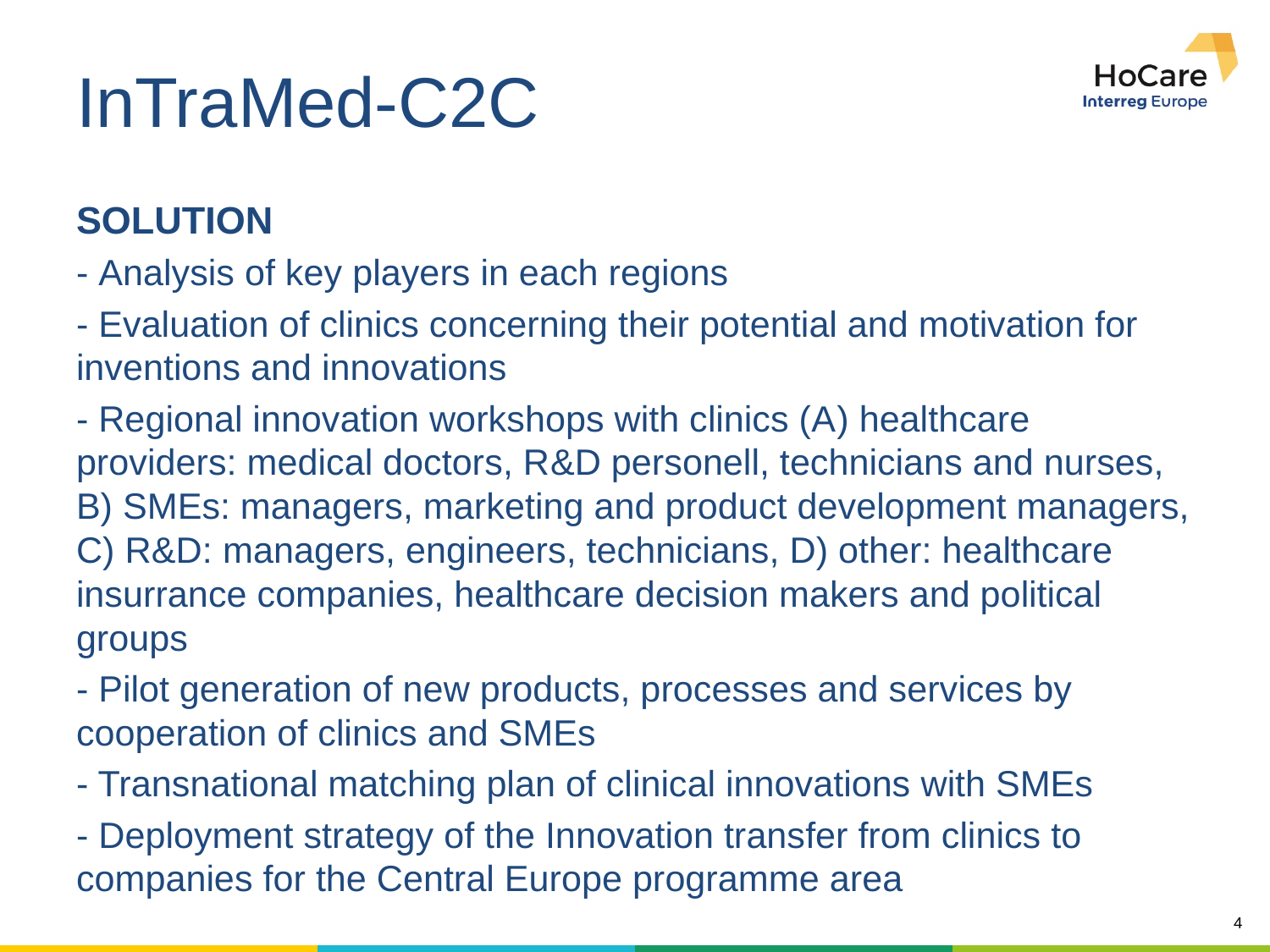

# InTraMed-C2C
SOLUTION
- Analysis of key players in each regions
- Evaluation of clinics concerning their potential and motivation for inventions and innovations
- Regional innovation workshops with clinics (A) healthcare providers: medical doctors, R&D personell, technicians and nurses, B) SMEs: managers, marketing and product development managers, C) R&D: managers, engineers, technicians, D) other: healthcare insurrance companies, healthcare decision makers and political groups
- Pilot generation of new products, processes and services by cooperation of clinics and SMEs
- Transnational matching plan of clinical innovations with SMEs
- Deployment strategy of the Innovation transfer from clinics to companies for the Central Europe programme area